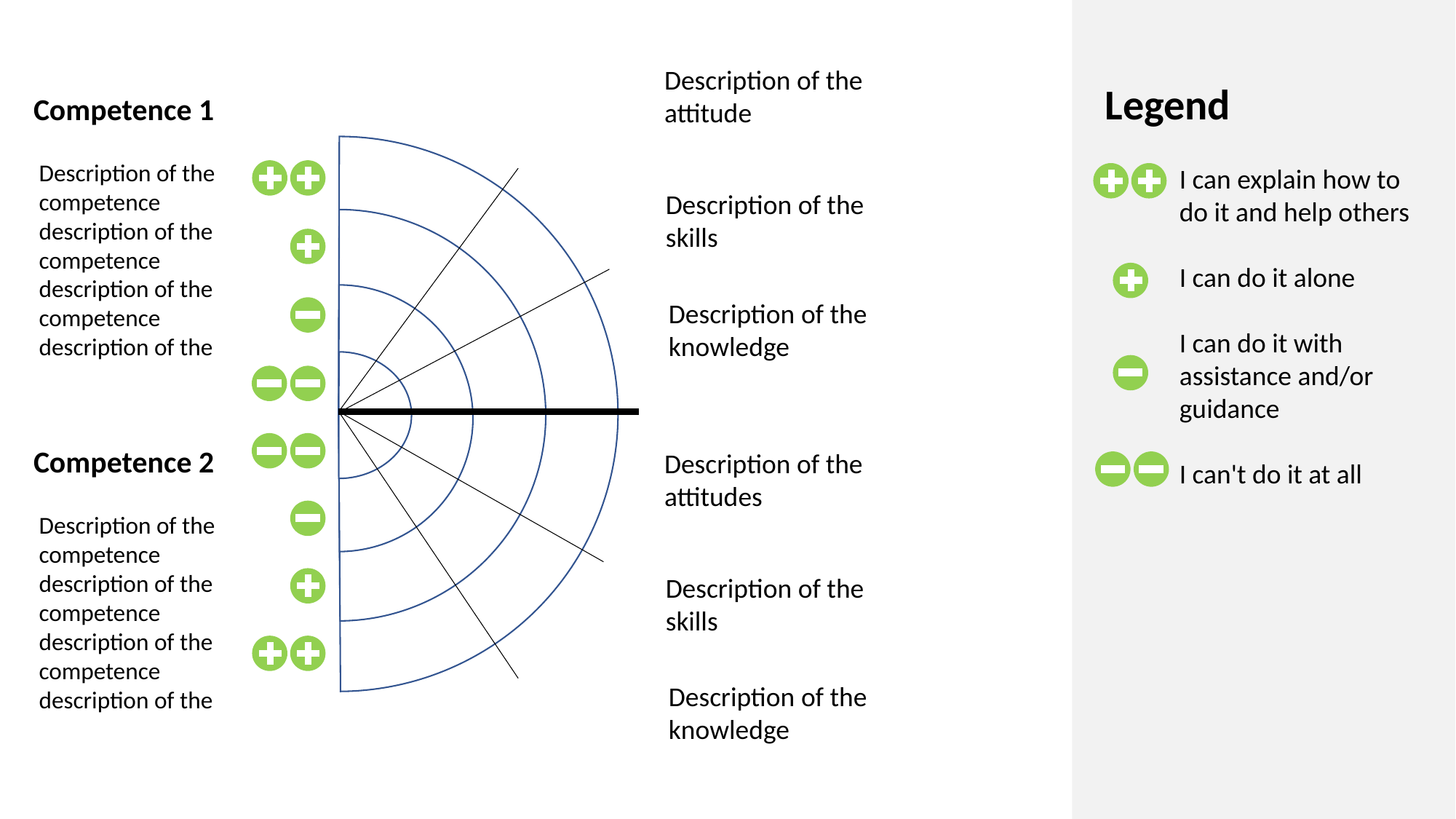

Description of the attitude
Legend

	I can explain how to do it and help others

	I can do it alone

	I can do it with assistance and/or guidance

	I can't do it at all

Competence 1

Description of the competence description of the competence description of the competence description of the

Description of the skills

Description of the knowledge

Competence 2
Description of the attitudes

Description of the competence description of the competence description of the competence description of the
Description of the skills

Description of the knowledge